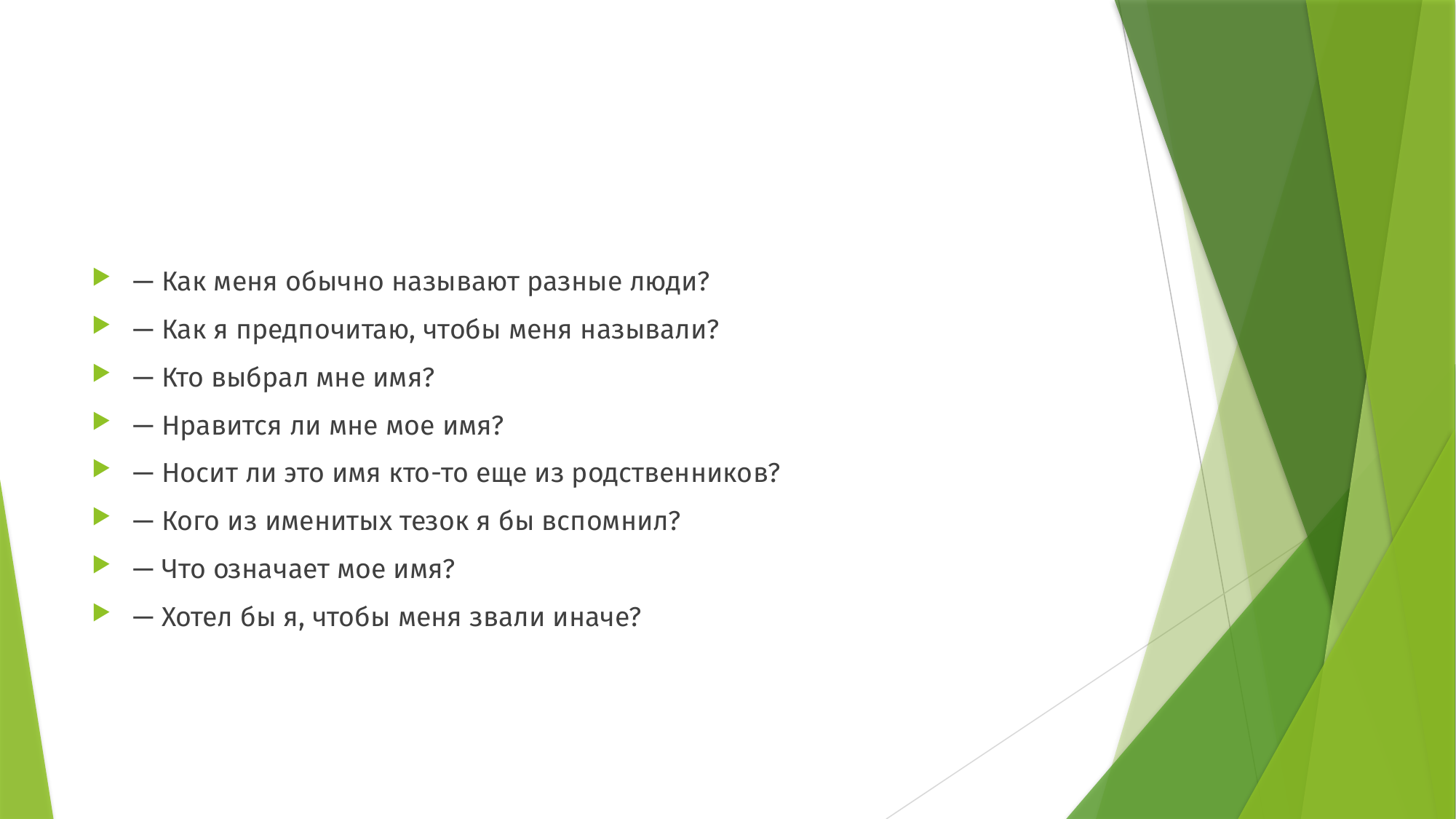

#
— Как меня обычно называют разные люди?
— Как я предпочитаю, чтобы меня называли?
— Кто выбрал мне имя?
— Нравится ли мне мое имя?
— Носит ли это имя кто-то еще из родственников?
— Кого из именитых тезок я бы вспомнил?
— Что означает мое имя?
— Хотел бы я, чтобы меня звали иначе?